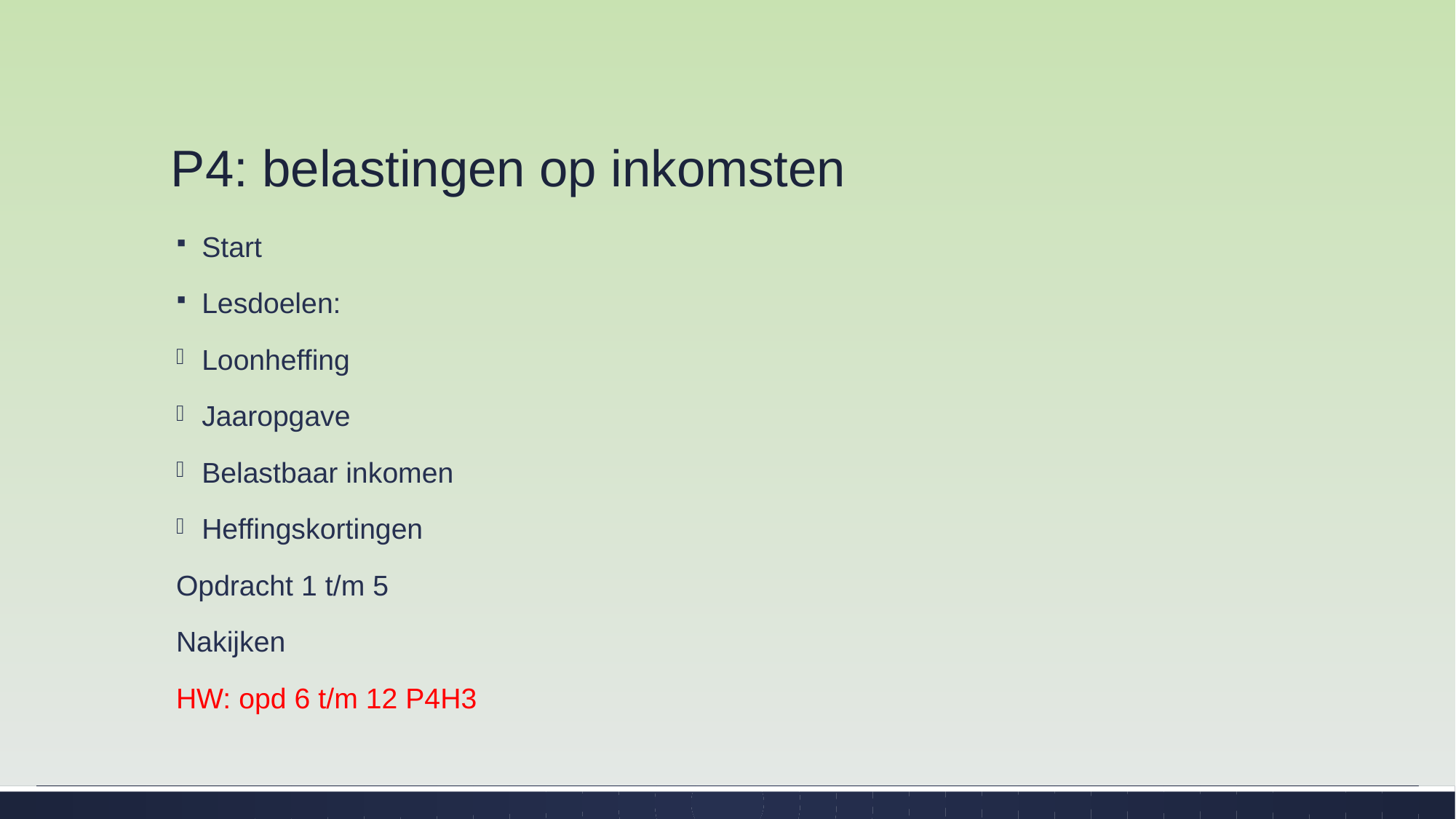

# P4: belastingen op inkomsten
Start
Lesdoelen:
Loonheffing
Jaaropgave
Belastbaar inkomen
Heffingskortingen
Opdracht 1 t/m 5
Nakijken
HW: opd 6 t/m 12 P4H3